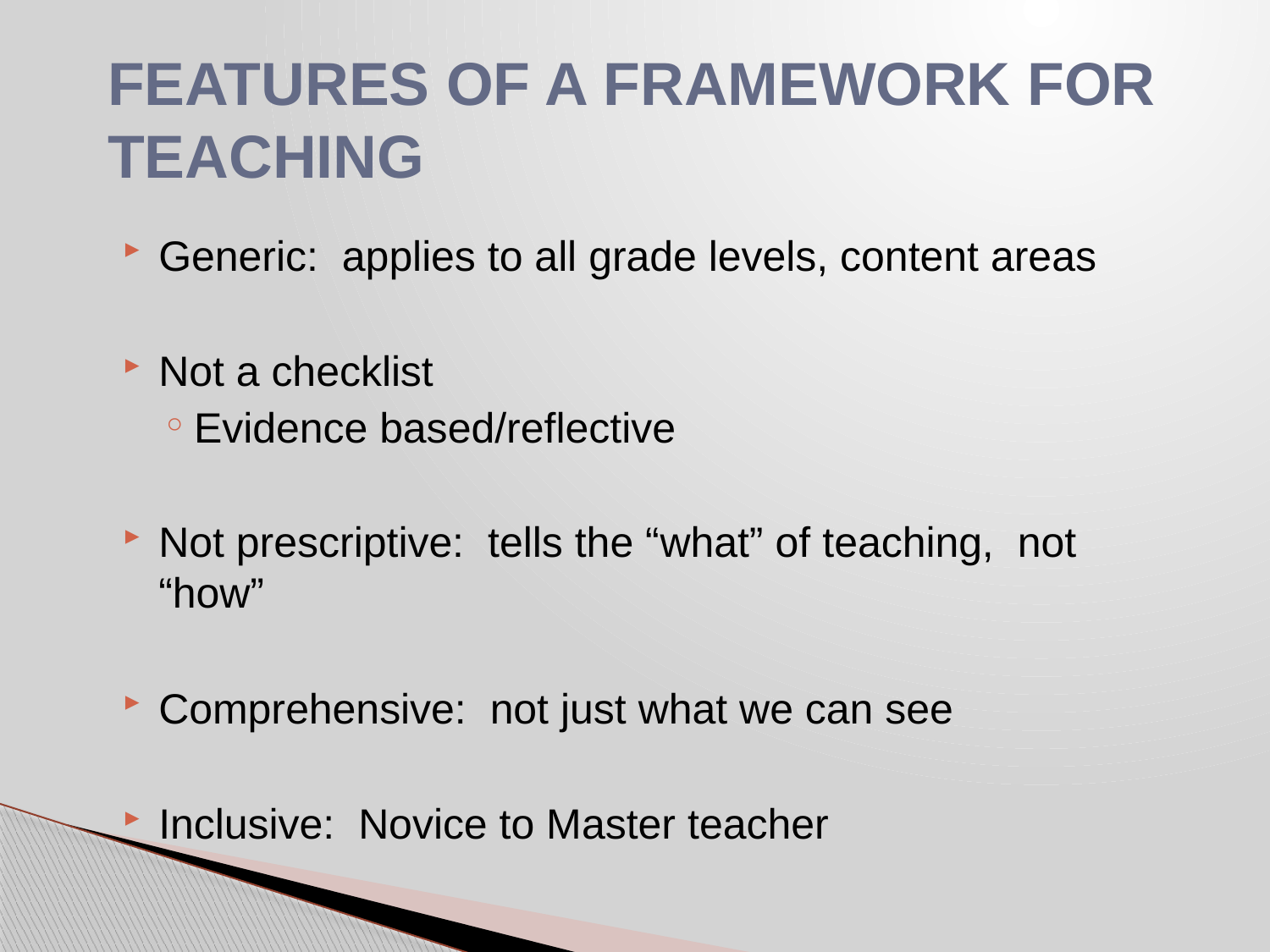

# FEATURES OF A FRAMEWORK FOR TEACHING
Generic:  applies to all grade levels, content areas

Not a checklist
Evidence based/reflective

Not prescriptive:  tells the “what” of teaching,  not “how”

Comprehensive:  not just what we can see

Inclusive:  Novice to Master teacher